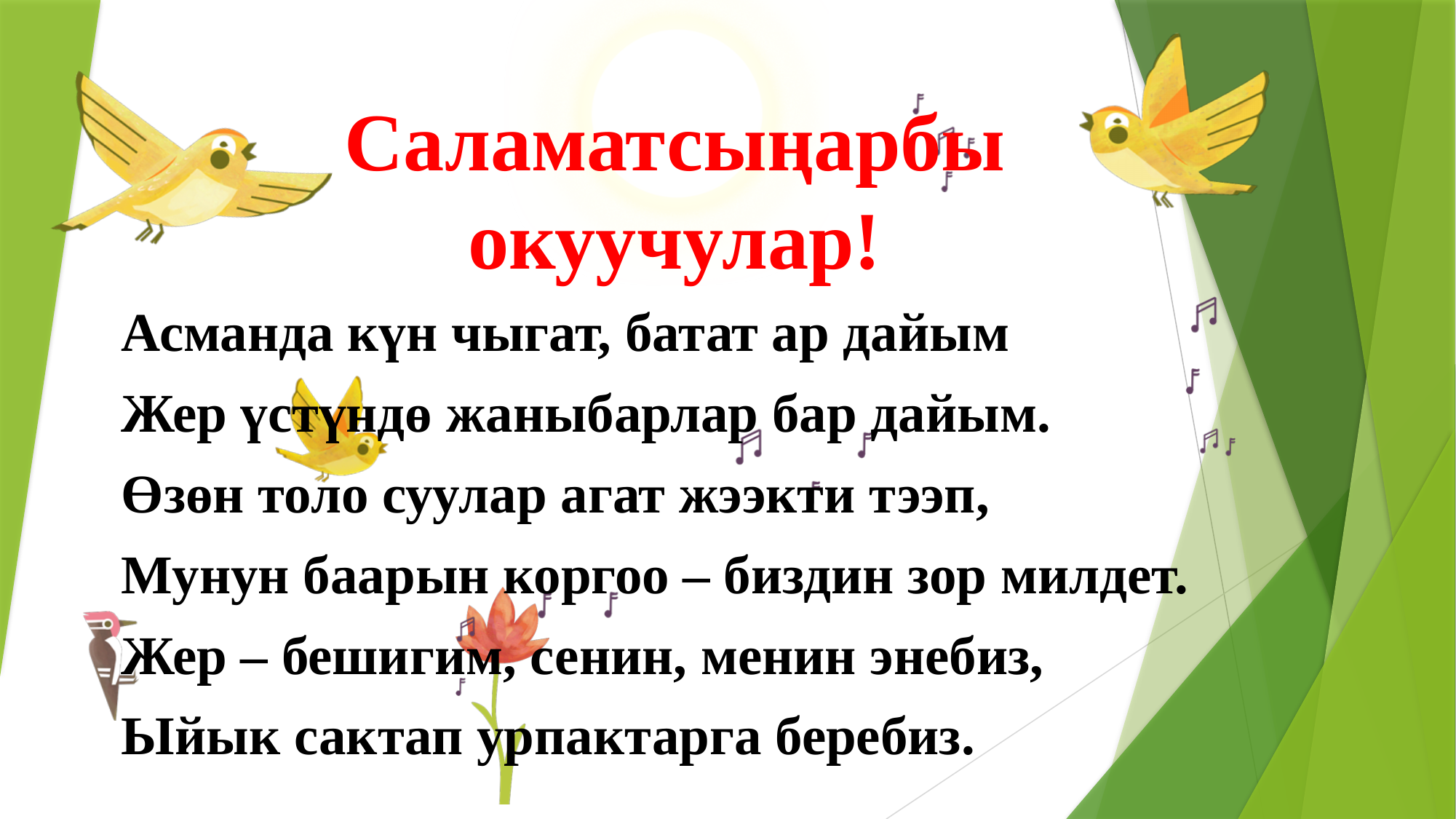

# Саламатсыңарбы окуучулар!
Асманда күн чыгат, батат ар дайым
Жер үстүндө жаныбарлар бар дайым.
Өзөн толо суулар агат жээкти тээп,
Мунун баарын коргоо – биздин зор милдет.
Жер – бешигим, сенин, менин энебиз,
Ыйык сактап урпактарга беребиз.